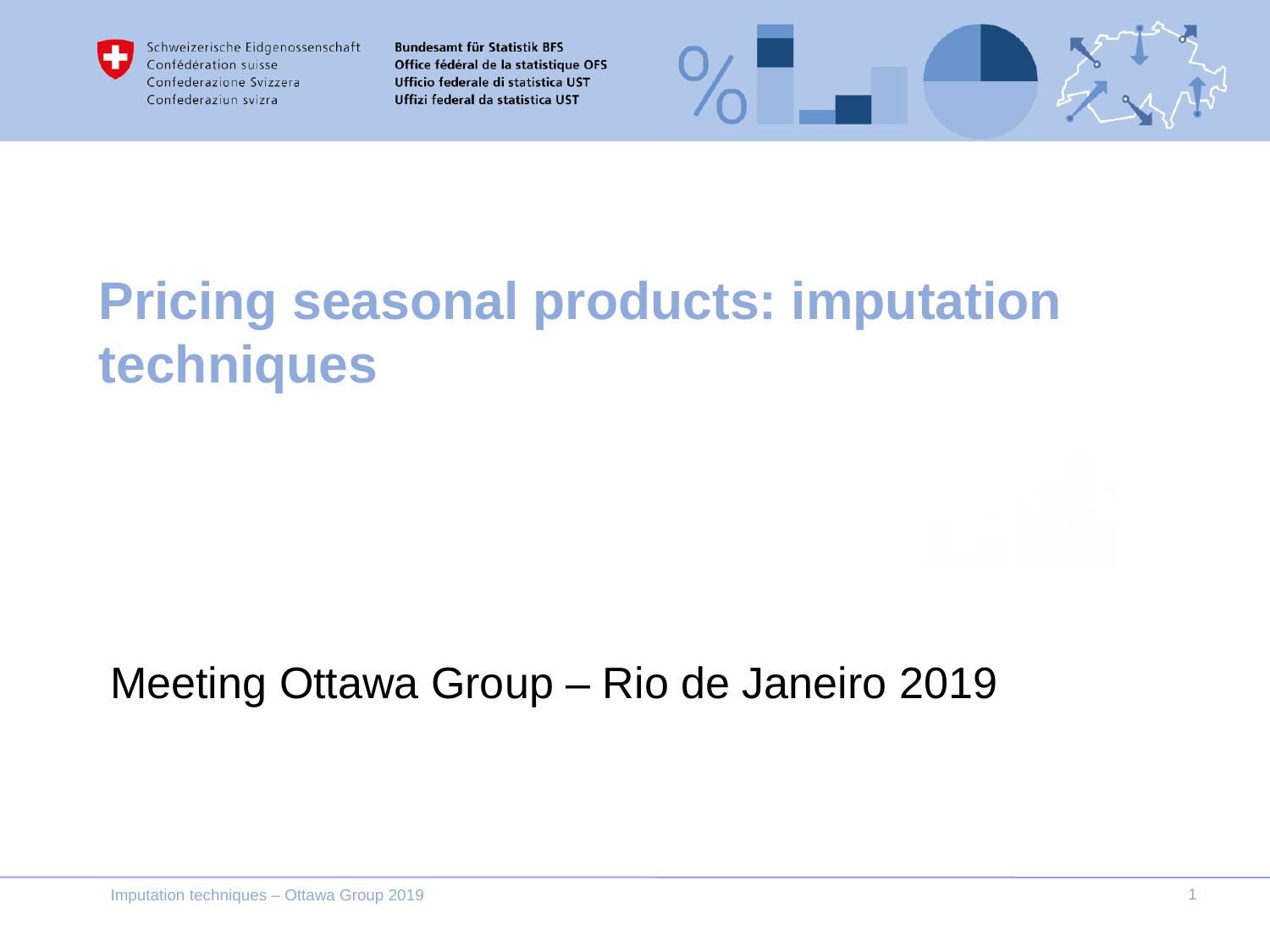

# Pricing seasonal products: imputation techniques

Meeting Ottawa Group – Rio de Janeiro 2019